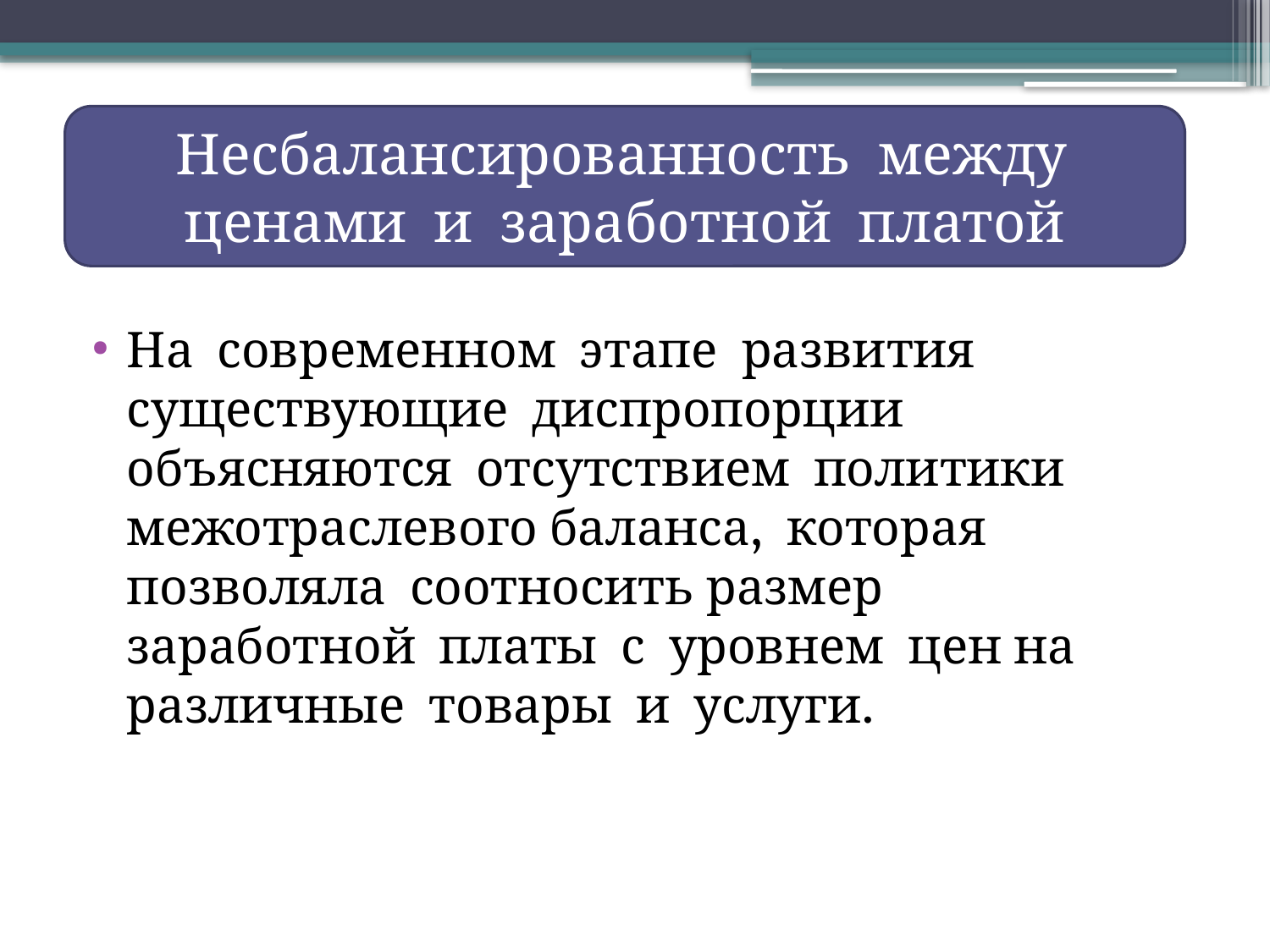

Несбалансированность  между  ценами  и  заработной  платой
На  современном  этапе  развития существующие  диспропорции  объясняются  отсутствием  политики  межотраслевого баланса,  которая  позволяла  соотносить размер  заработной  платы  с  уровнем  цен на  различные  товары  и  услуги.